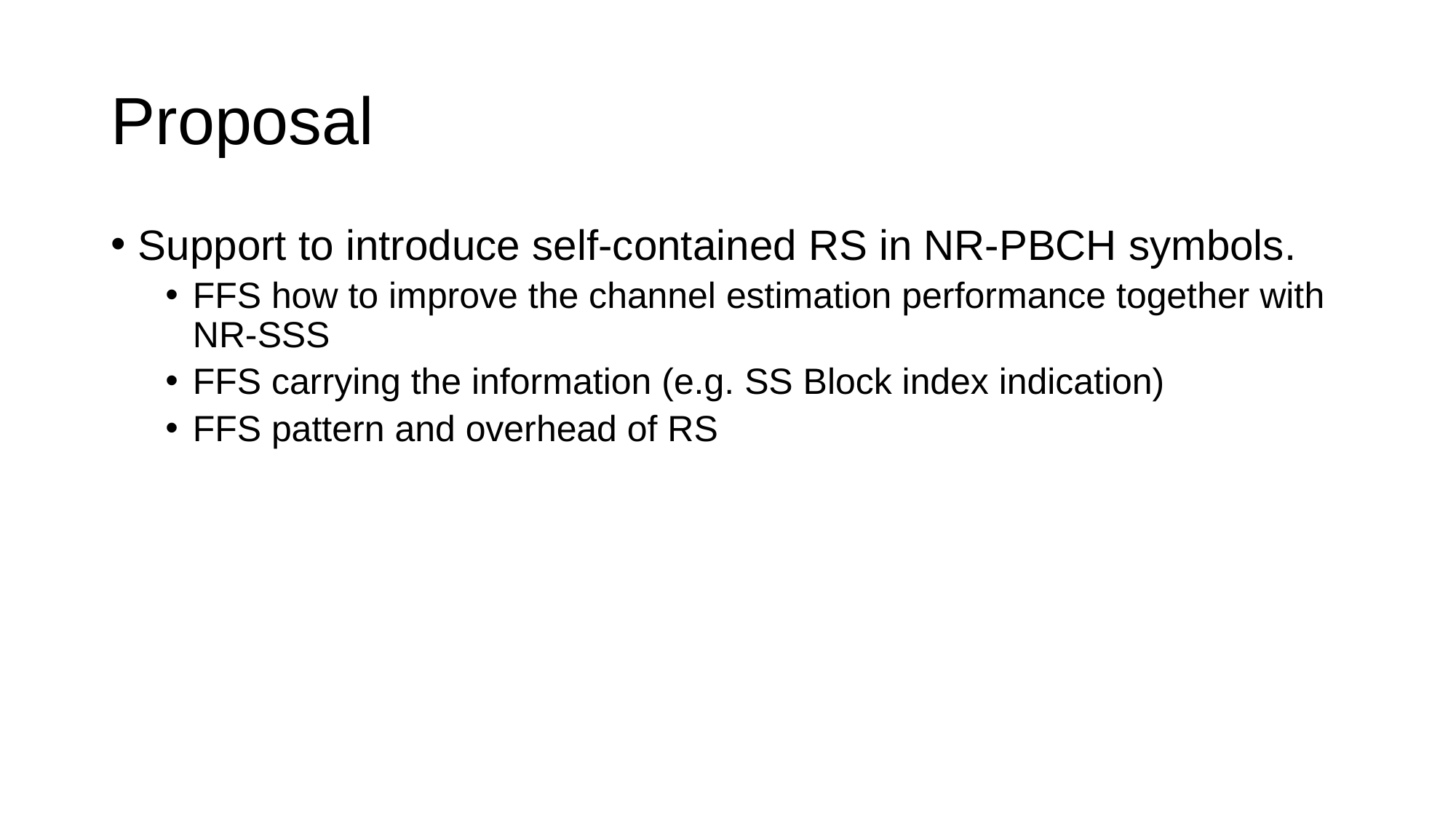

# Proposal
Support to introduce self-contained RS in NR-PBCH symbols.
FFS how to improve the channel estimation performance together with NR-SSS
FFS carrying the information (e.g. SS Block index indication)
FFS pattern and overhead of RS